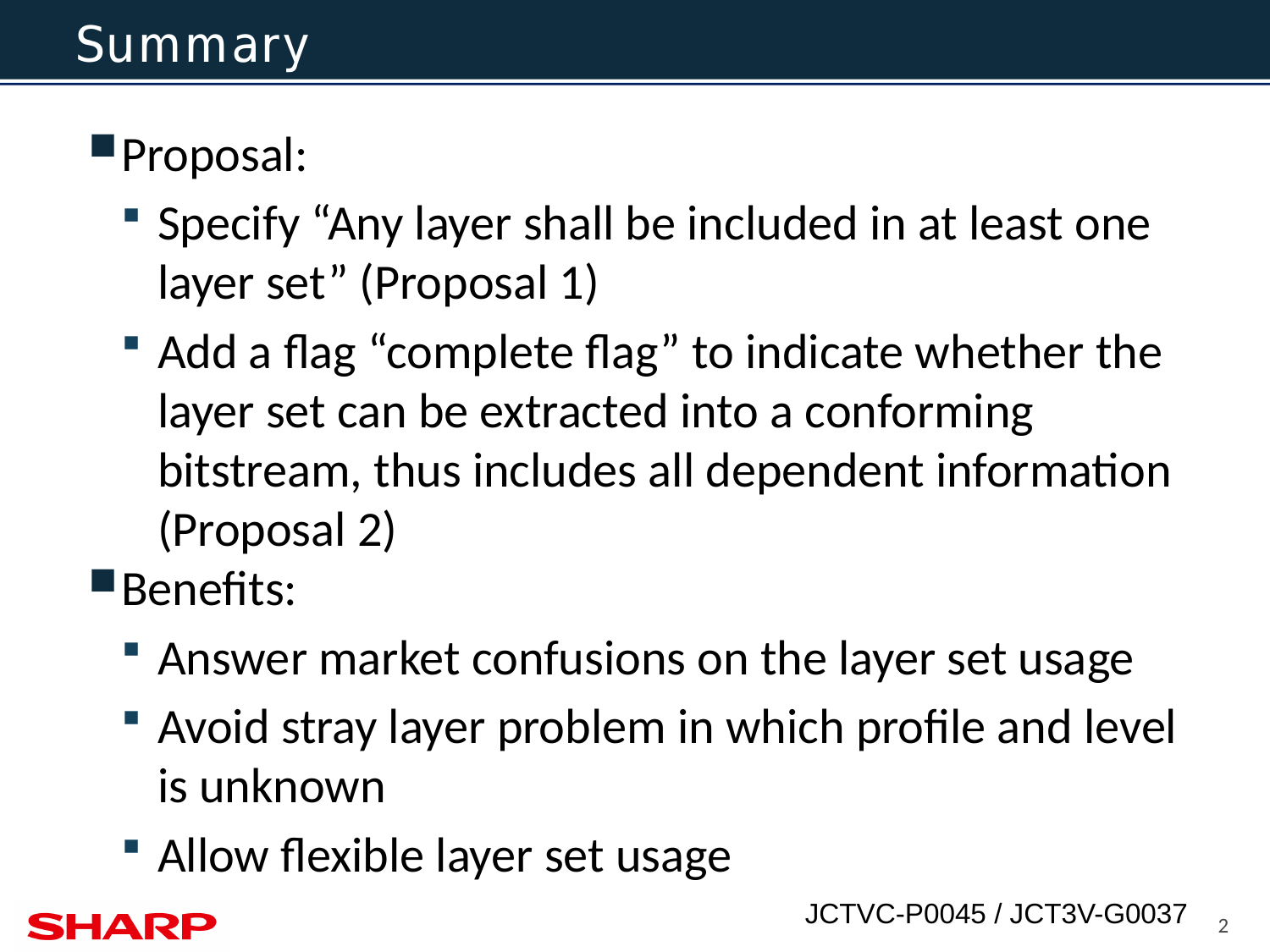

# Summary
Proposal:
Specify “Any layer shall be included in at least one layer set” (Proposal 1)
Add a flag “complete flag” to indicate whether the layer set can be extracted into a conforming bitstream, thus includes all dependent information (Proposal 2)
Benefits:
Answer market confusions on the layer set usage
Avoid stray layer problem in which profile and level is unknown
Allow flexible layer set usage

2